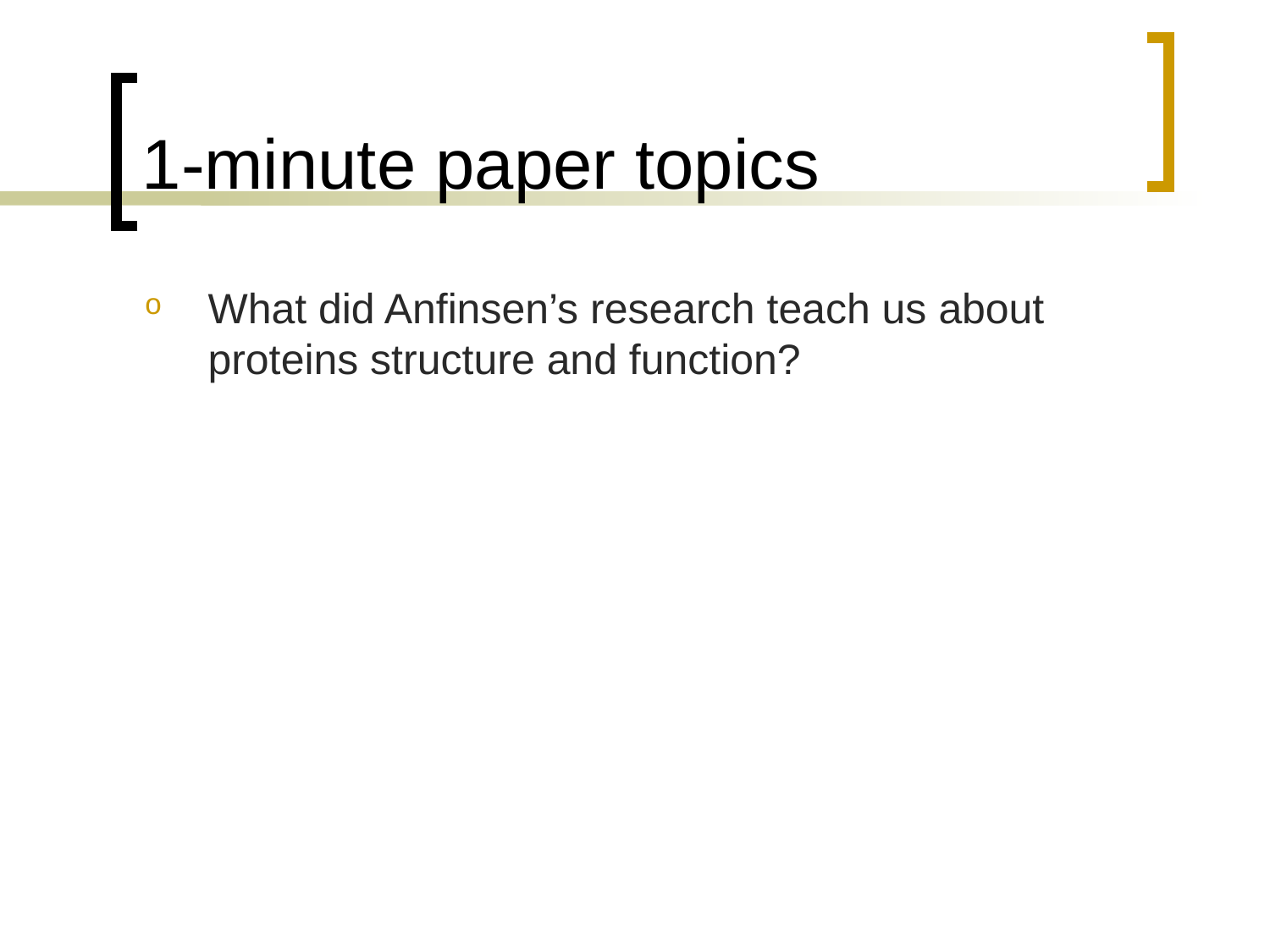

# 1-minute paper topics
What did Anfinsen’s research teach us about proteins structure and function?